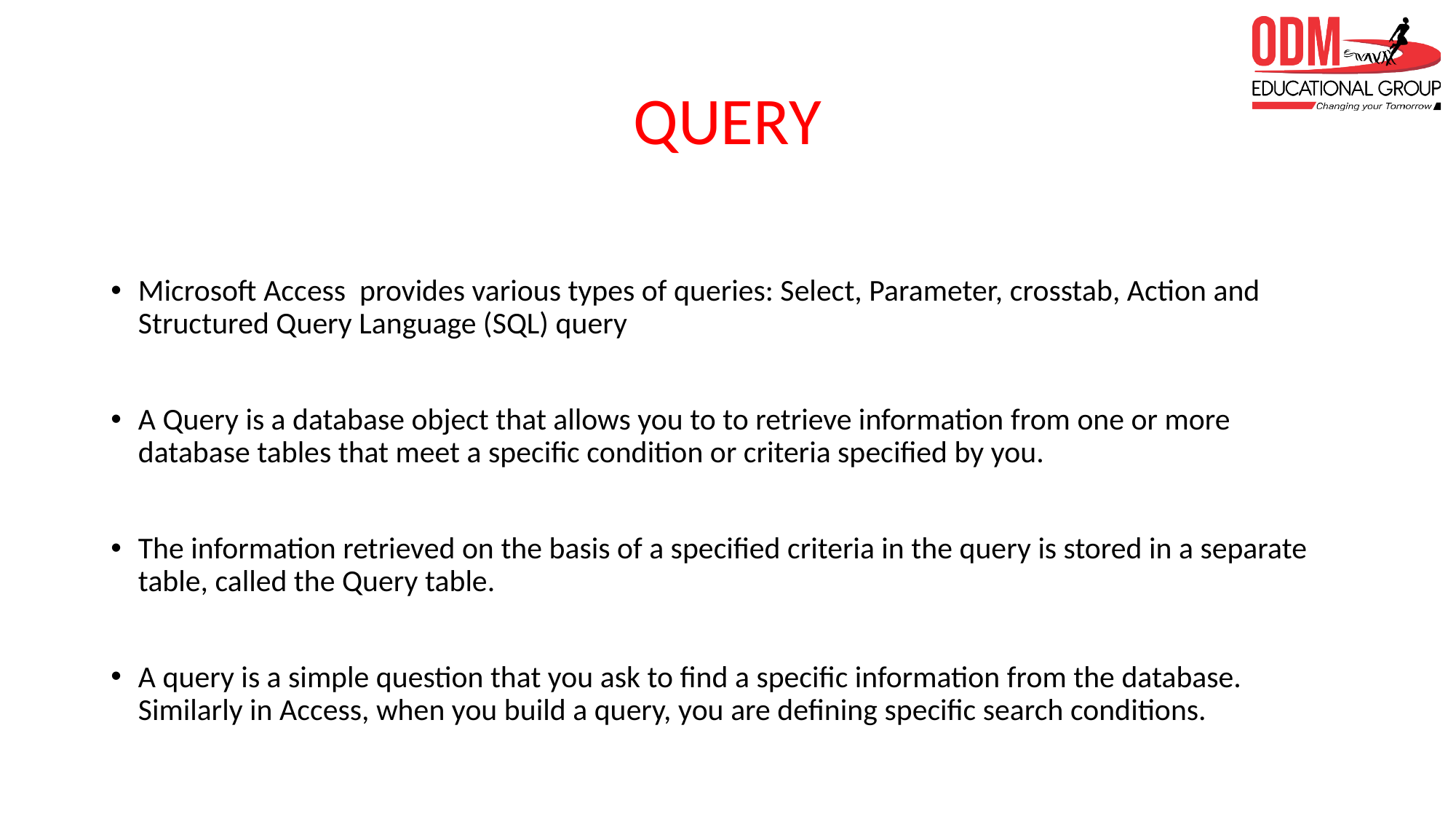

# QUERY

Microsoft Access  provides various types of queries: Select, Parameter, crosstab, Action and Structured Query Language (SQL) query

A Query is a database object that allows you to to retrieve information from one or more database tables that meet a specific condition or criteria specified by you.

The information retrieved on the basis of a specified criteria in the query is stored in a separate table, called the Query table.

A query is a simple question that you ask to find a specific information from the database. Similarly in Access, when you build a query, you are defining specific search conditions.